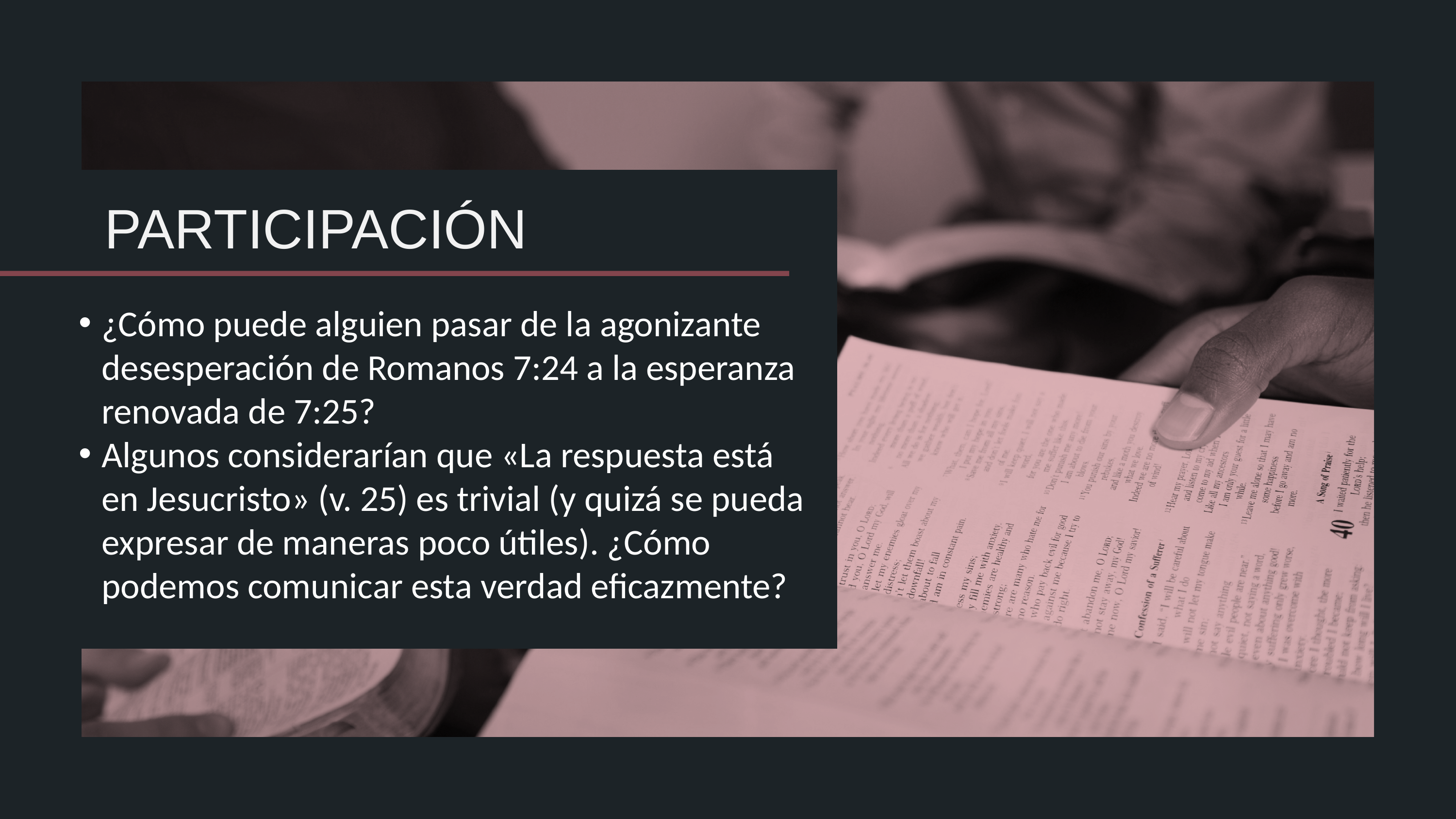

¿Cómo puede alguien pasar de la agonizante desesperación de Romanos 7:24 a la esperanza renovada de 7:25?
Algunos considerarían que «La respuesta está en Jesucristo» (v. 25) es trivial (y quizá se pueda expresar de maneras poco útiles). ¿Cómo podemos comunicar esta verdad eficazmente?